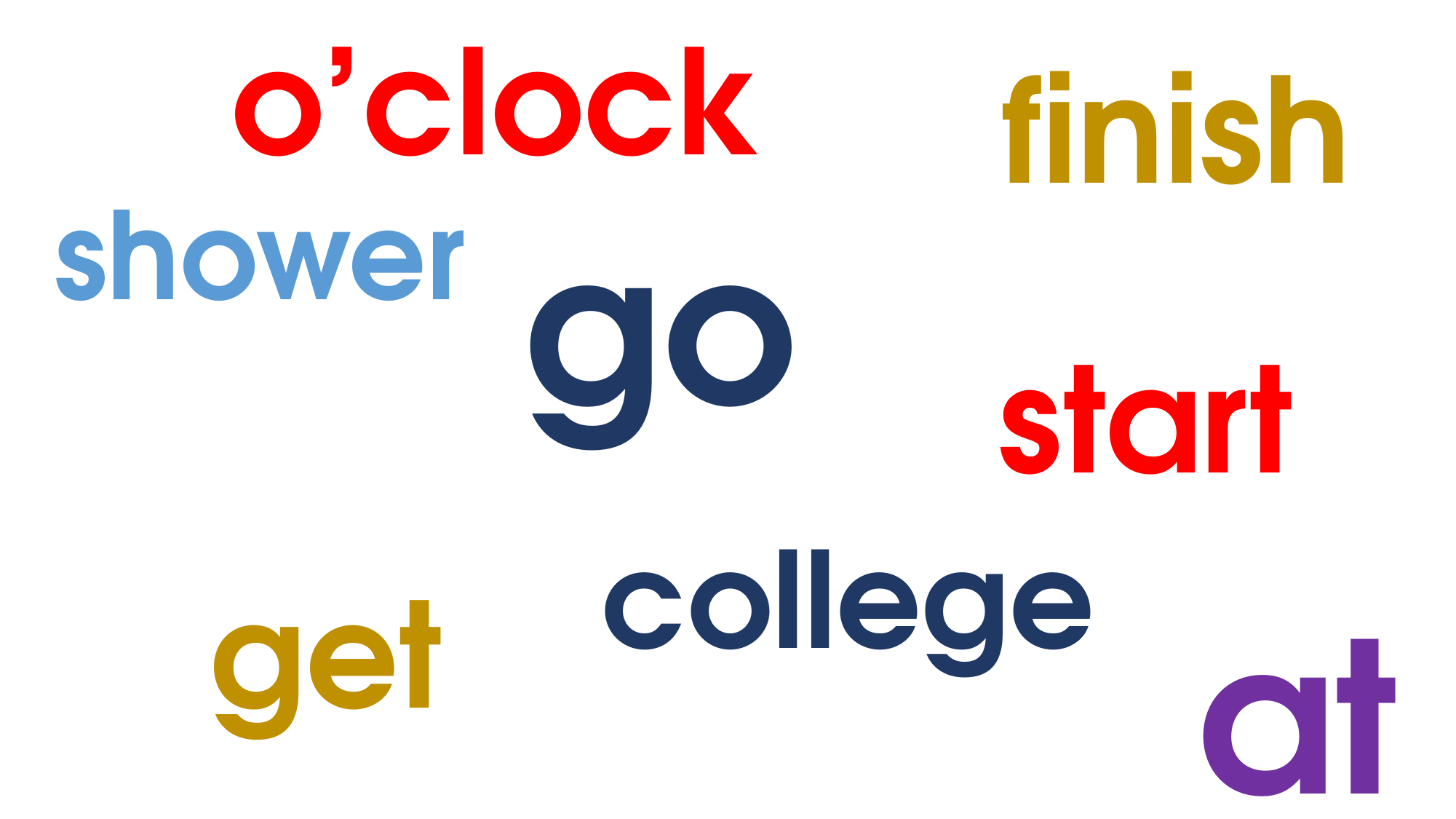

o’clock
finish
shower
go
start
college
get
at